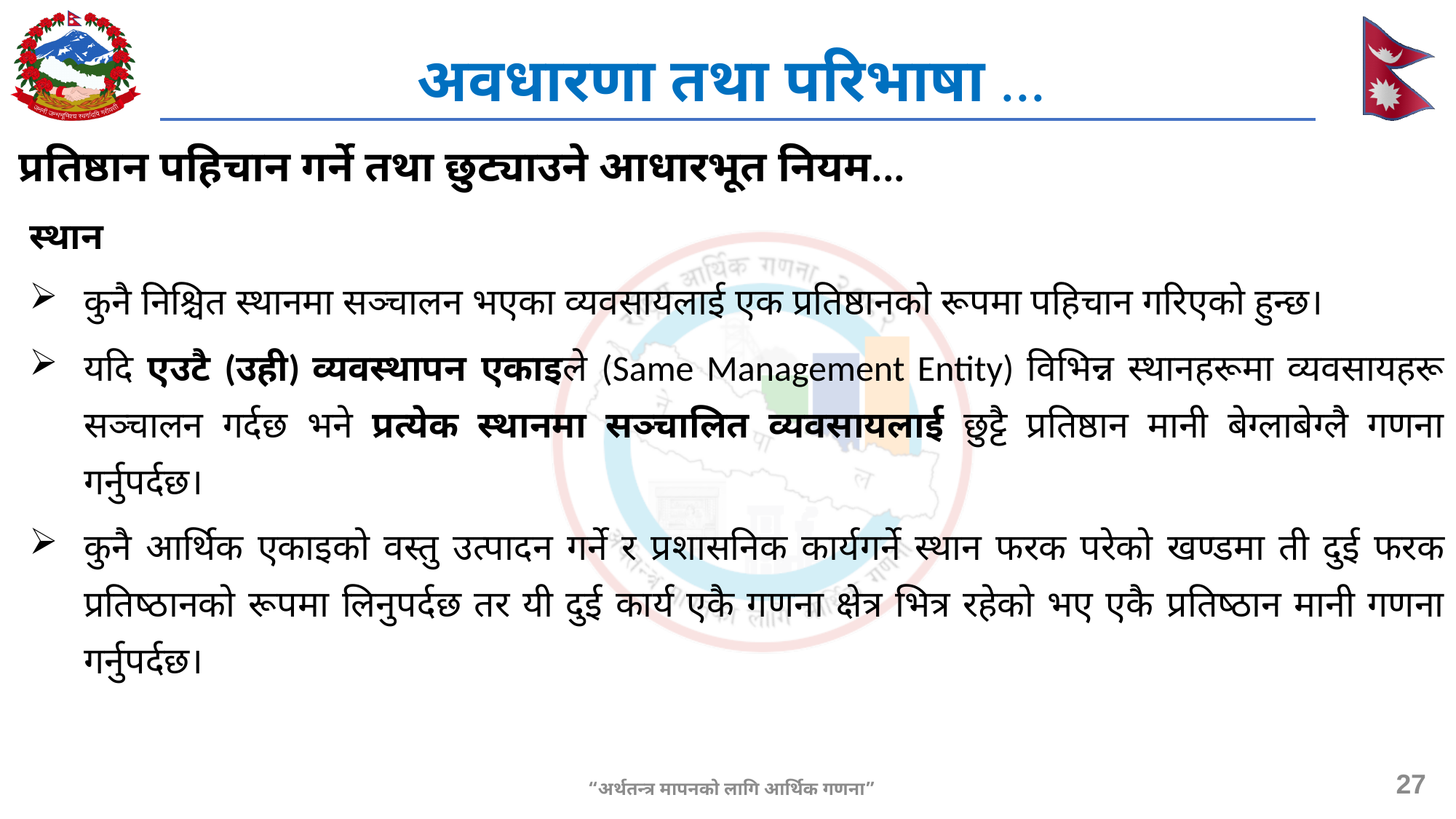

# अवधारणा तथा परिभाषा ...
प्रतिष्ठान पहिचान गर्ने तथा छुट्याउने आधारभूत नियम...
स्थान
कुनै निश्चित स्थानमा सञ्चालन भएका व्यवसायलाई एक प्रतिष्ठानको रूपमा पहिचान गरिएको हुन्छ।
यदि एउटै (उही) व्यवस्थापन एकाइले (Same Management Entity) विभिन्न स्थानहरूमा व्यवसायहरू सञ्चालन गर्दछ भने प्रत्येक स्थानमा सञ्चालित व्यवसायलाई छुट्टै प्रतिष्ठान मानी बेग्लाबेग्लै गणना गर्नुपर्दछ।
कुनै आर्थिक एकाइको वस्तु उत्पादन गर्ने र प्रशासनिक कार्यगर्ने स्थान फरक परेको खण्डमा ती दुई फरक प्रतिष्ठानको रूपमा लिनुपर्दछ तर यी दुई कार्य एकै गणना क्षेत्र भित्र रहेको भए एकै प्रतिष्ठान मानी गणना गर्नुपर्दछ।

27
“अर्थतन्त्र मापनको लागि आर्थिक गणना”